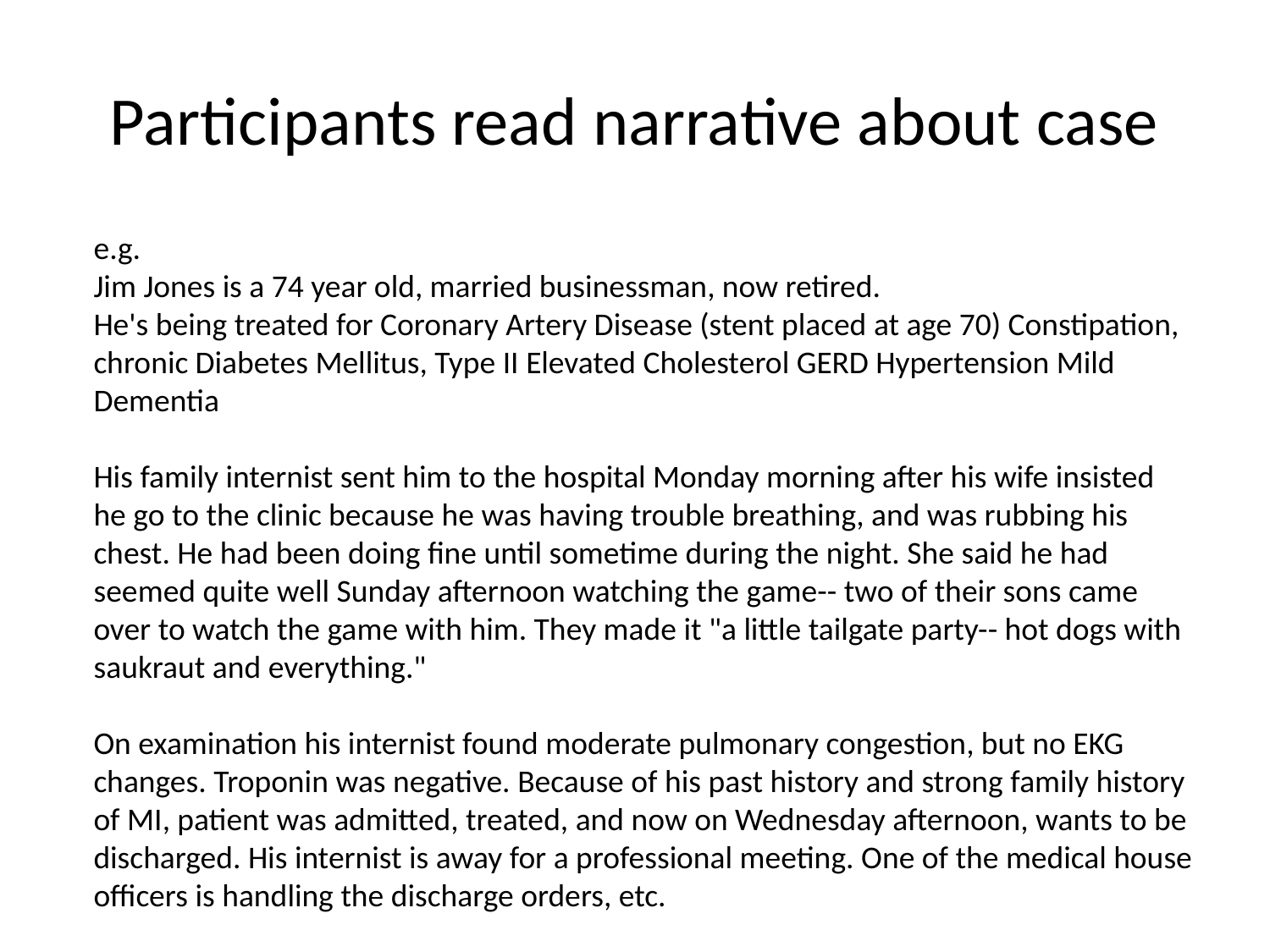

# Participants read narrative about case

e.g.
Jim Jones is a 74 year old, married businessman, now retired.
He's being treated for Coronary Artery Disease (stent placed at age 70) Constipation, chronic Diabetes Mellitus, Type II Elevated Cholesterol GERD Hypertension Mild Dementia

His family internist sent him to the hospital Monday morning after his wife insisted he go to the clinic because he was having trouble breathing, and was rubbing his chest. He had been doing fine until sometime during the night. She said he had seemed quite well Sunday afternoon watching the game-- two of their sons came over to watch the game with him. They made it "a little tailgate party-- hot dogs with saukraut and everything."

On examination his internist found moderate pulmonary congestion, but no EKG changes. Troponin was negative. Because of his past history and strong family history of MI, patient was admitted, treated, and now on Wednesday afternoon, wants to be discharged. His internist is away for a professional meeting. One of the medical house officers is handling the discharge orders, etc.